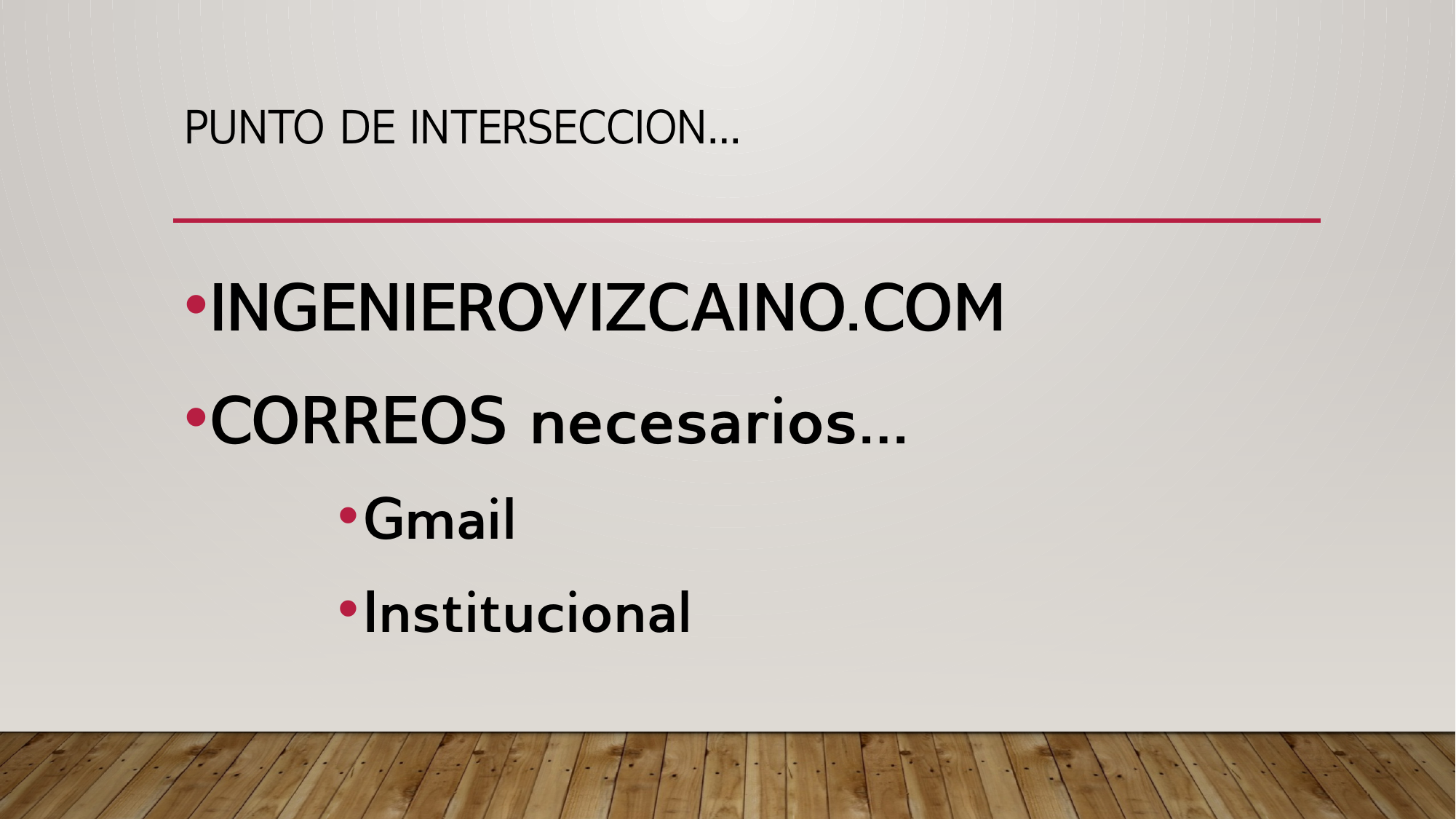

# PUNTO DE INTERSECCION…
INGENIEROVIZCAINO.COM
CORREOS necesarios…
Gmail
Institucional